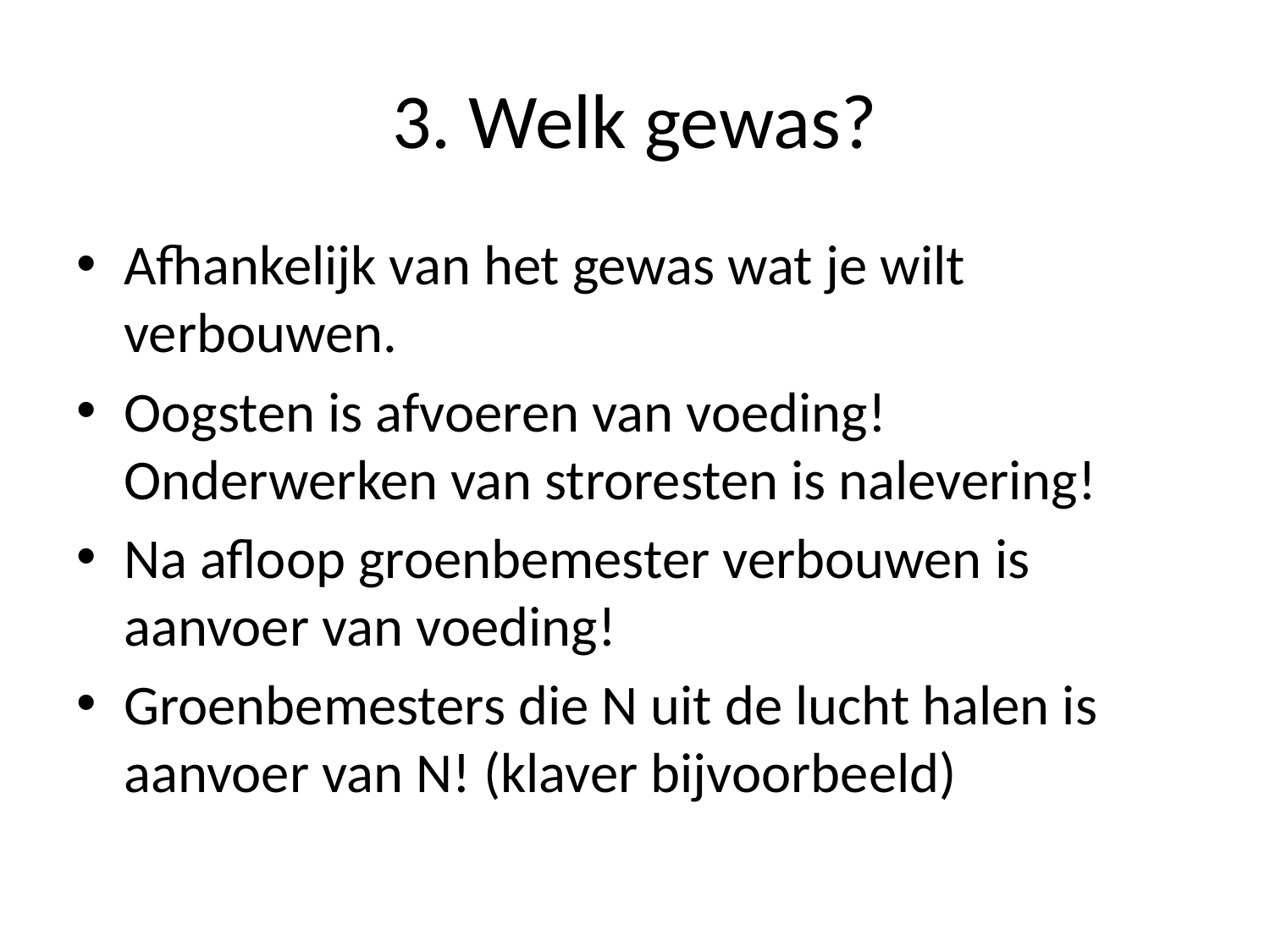

# 3. Welk gewas?
Afhankelijk van het gewas wat je wilt verbouwen.
Oogsten is afvoeren van voeding! Onderwerken van stroresten is nalevering!
Na afloop groenbemester verbouwen is aanvoer van voeding!
Groenbemesters die N uit de lucht halen is aanvoer van N! (klaver bijvoorbeeld)